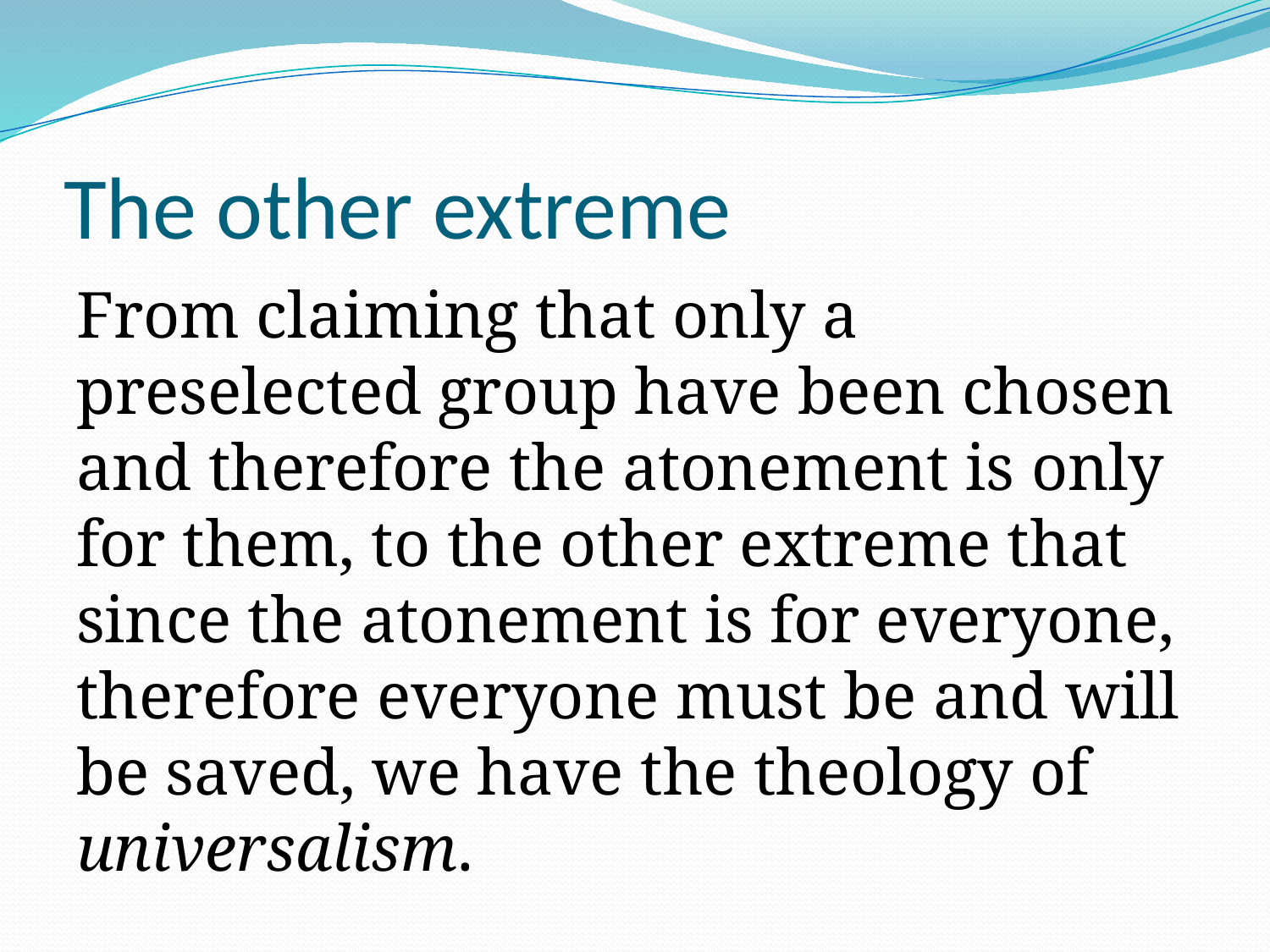

# The other extreme
From claiming that only a preselected group have been chosen and therefore the atonement is only for them, to the other extreme that since the atonement is for everyone, therefore everyone must be and will be saved, we have the theology of universalism.